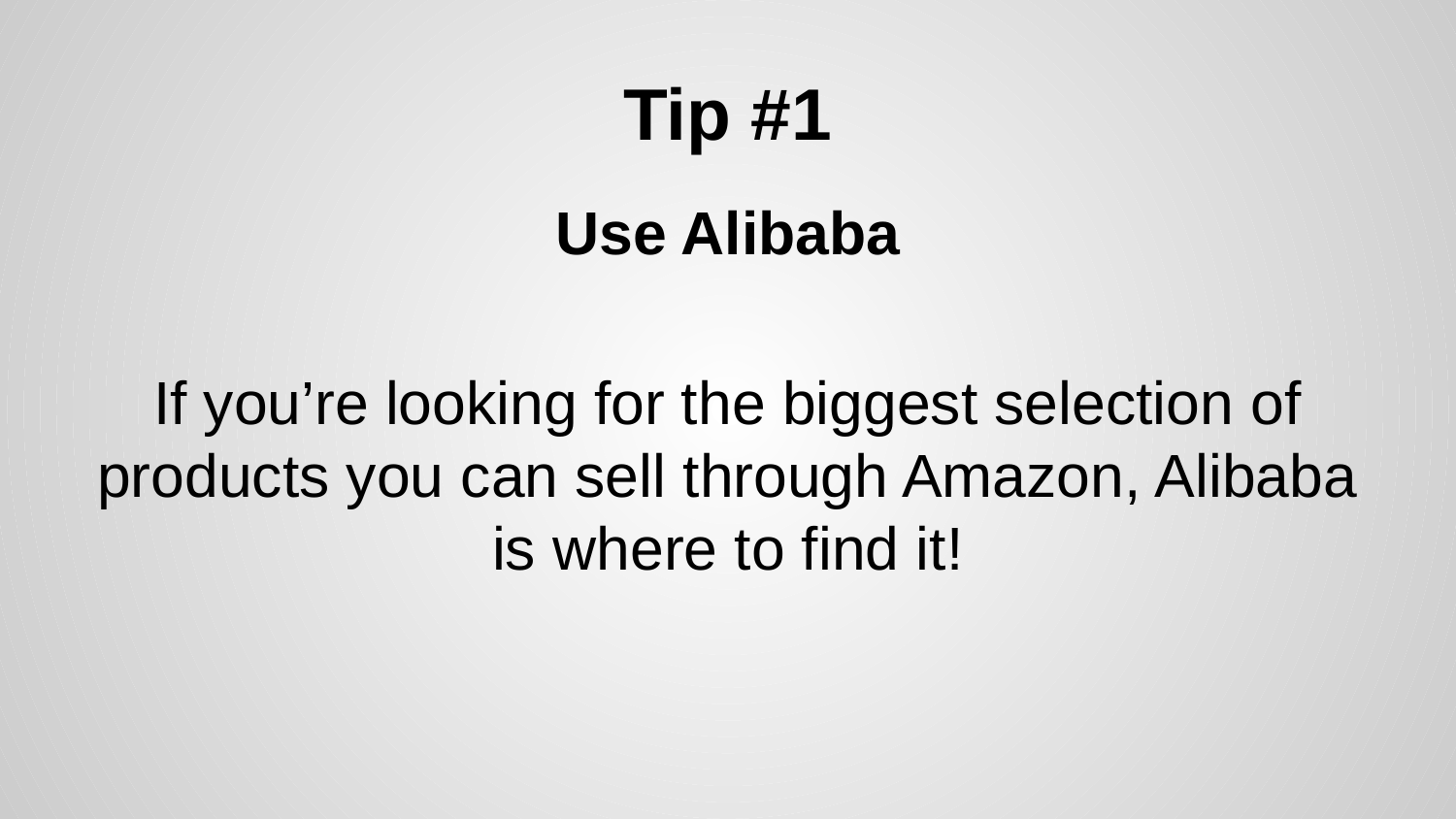

# Tip #1
Use Alibaba

If you’re looking for the biggest selection of products you can sell through Amazon, Alibaba is where to find it!